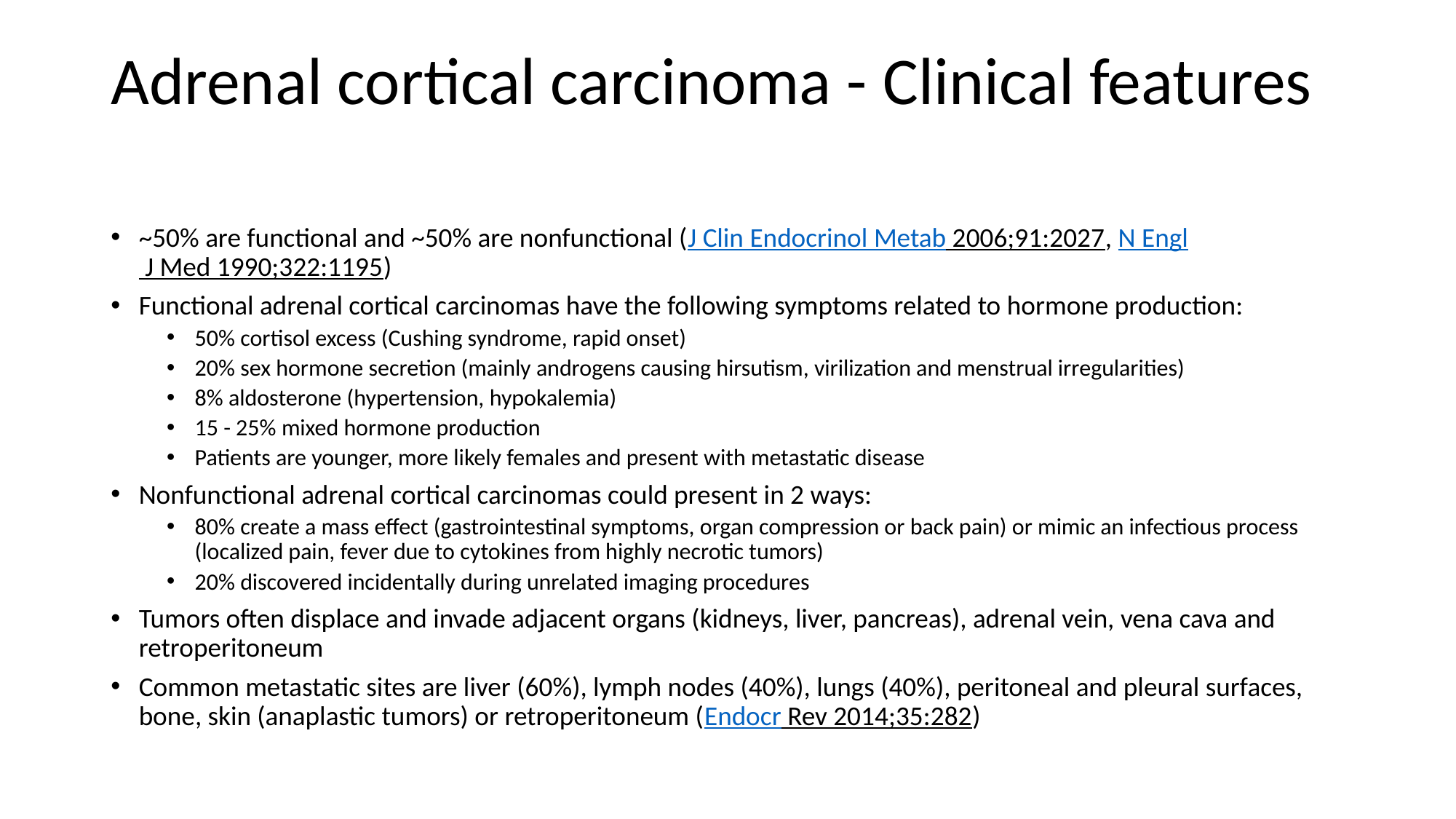

# Adrenal cortical carcinoma - Clinical features
~50% are functional and ~50% are nonfunctional (J Clin Endocrinol Metab 2006;91:2027, N Engl J Med 1990;322:1195)
Functional adrenal cortical carcinomas have the following symptoms related to hormone production:
50% cortisol excess (Cushing syndrome, rapid onset)
20% sex hormone secretion (mainly androgens causing hirsutism, virilization and menstrual irregularities)
8% aldosterone (hypertension, hypokalemia)
15 - 25% mixed hormone production
Patients are younger, more likely females and present with metastatic disease
Nonfunctional adrenal cortical carcinomas could present in 2 ways:
80% create a mass effect (gastrointestinal symptoms, organ compression or back pain) or mimic an infectious process (localized pain, fever due to cytokines from highly necrotic tumors)
20% discovered incidentally during unrelated imaging procedures
Tumors often displace and invade adjacent organs (kidneys, liver, pancreas), adrenal vein, vena cava and retroperitoneum
Common metastatic sites are liver (60%), lymph nodes (40%), lungs (40%), peritoneal and pleural surfaces, bone, skin (anaplastic tumors) or retroperitoneum (Endocr Rev 2014;35:282)